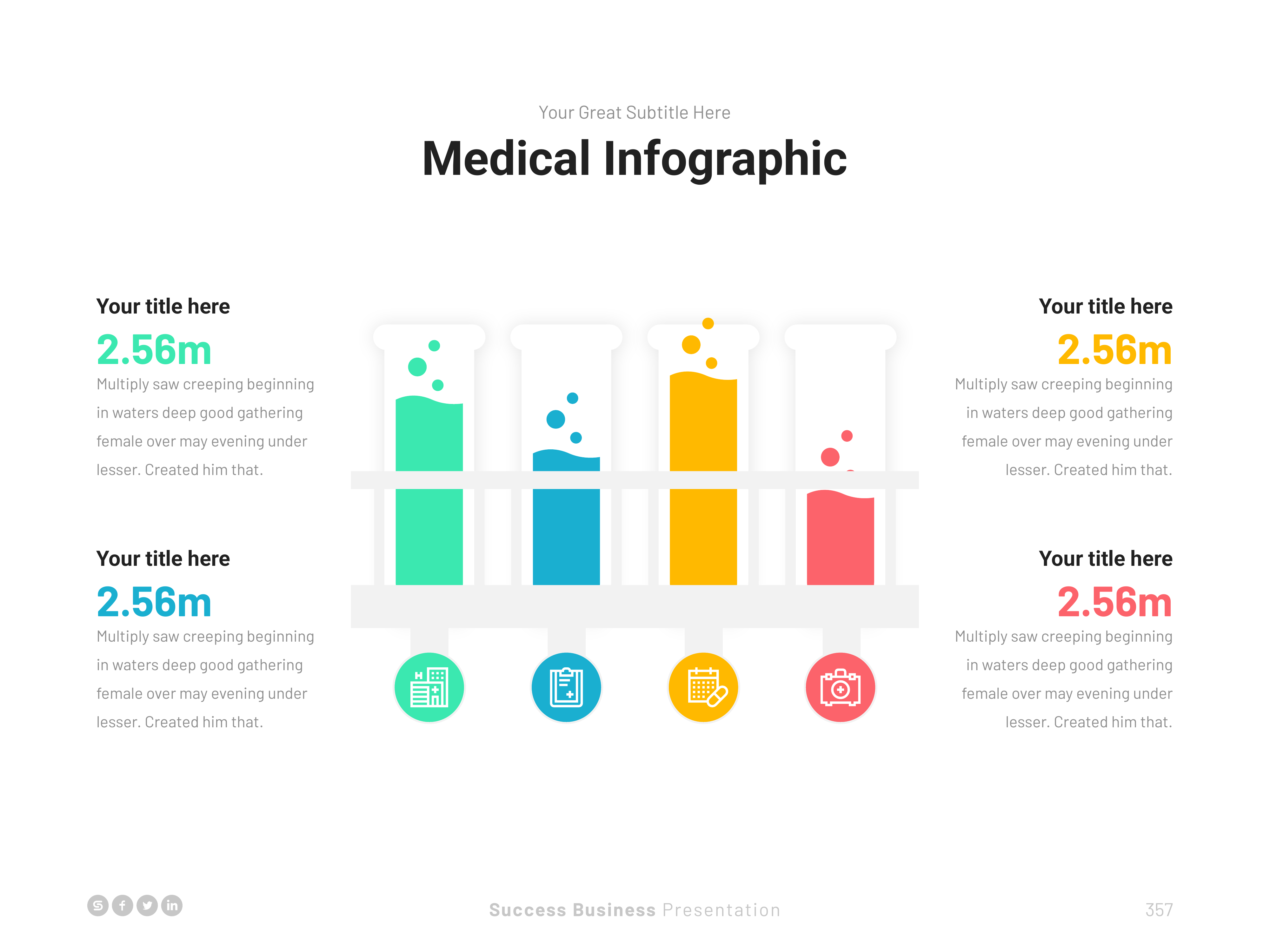

Your Great Subtitle Here
Medical Infographic
Your title here
2.56m
Multiply saw creeping beginning in waters deep good gathering female over may evening under lesser. Created him that.
Your title here
2.56m
Multiply saw creeping beginning in waters deep good gathering female over may evening under lesser. Created him that.

Your title here
2.56m
Multiply saw creeping beginning in waters deep good gathering female over may evening under lesser. Created him that.
Your title here
2.56m
Multiply saw creeping beginning in waters deep good gathering female over may evening under lesser. Created him that.